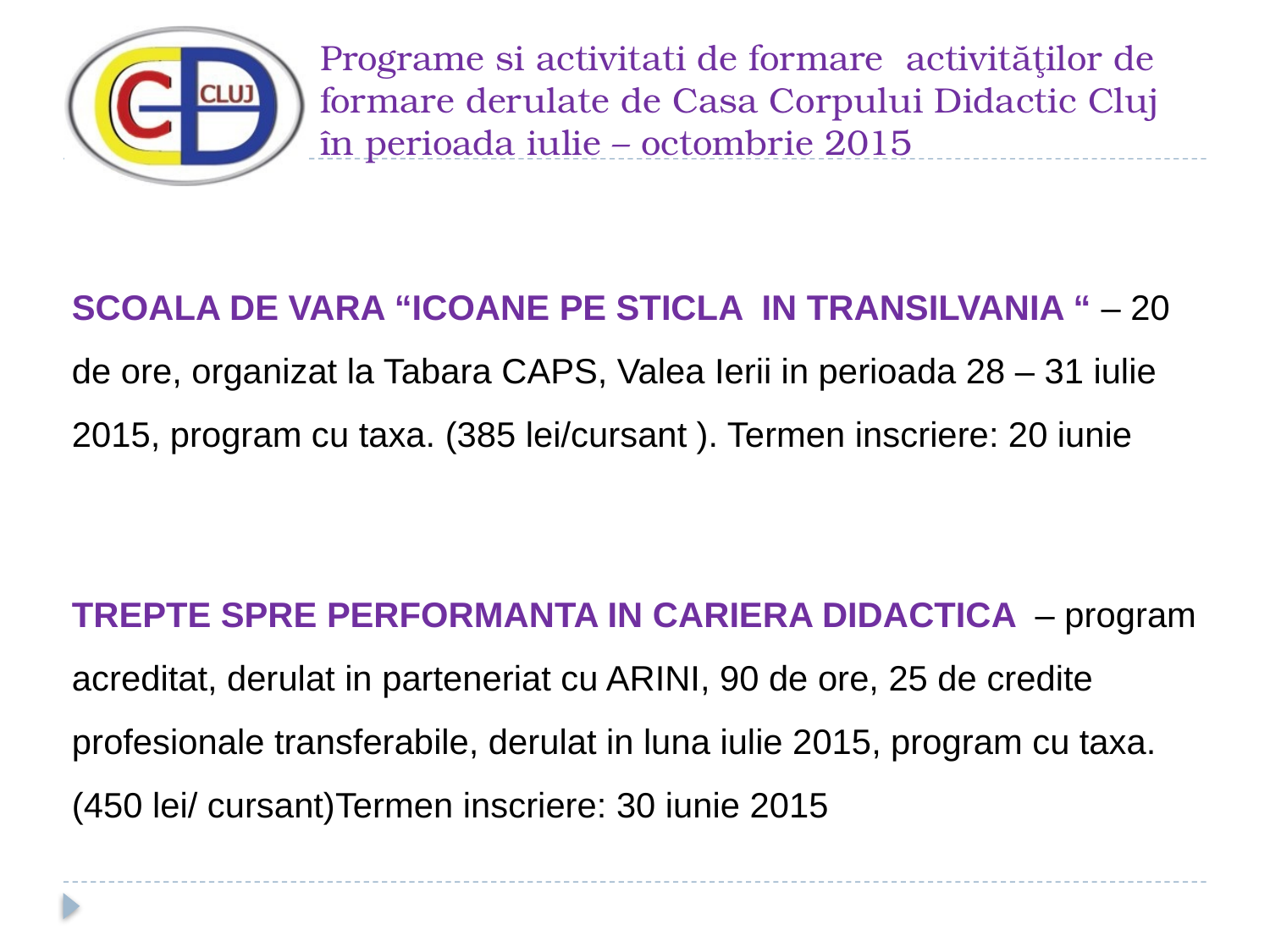

# Programe si activitati de formare  activităţilor de formare derulate de Casa Corpului Didactic Cluj în perioada iulie – octombrie 2015
SCOALA DE VARA “ICOANE PE STICLA  IN TRANSILVANIA “ – 20 de ore, organizat la Tabara CAPS, Valea Ierii in perioada 28 – 31 iulie 2015, program cu taxa. (385 lei/cursant ). Termen inscriere: 20 iunie

TREPTE SPRE PERFORMANTA IN CARIERA DIDACTICA  – program acreditat, derulat in parteneriat cu ARINI, 90 de ore, 25 de credite profesionale transferabile, derulat in luna iulie 2015, program cu taxa. (450 lei/ cursant)Termen inscriere: 30 iunie 2015